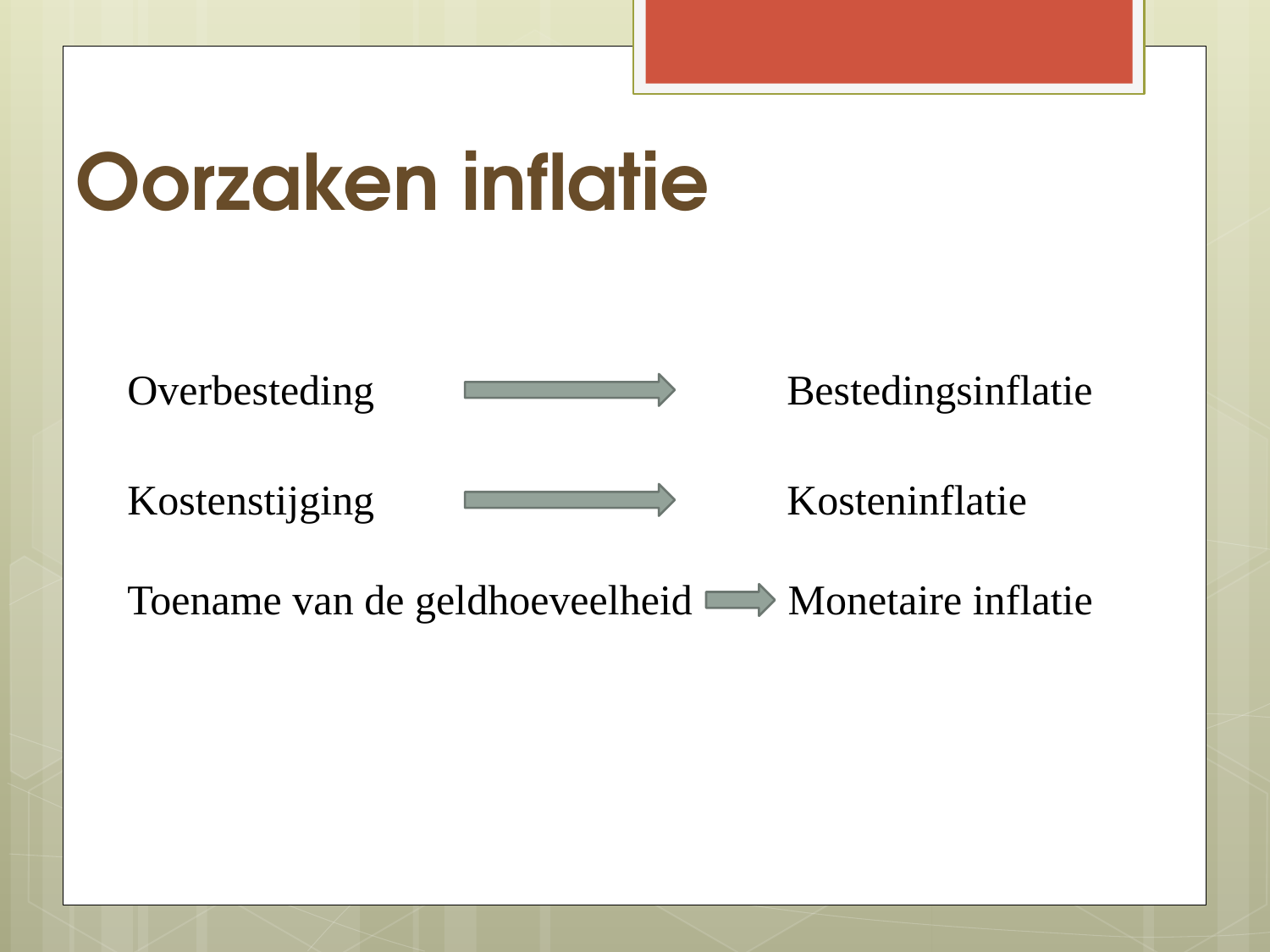

Oorzaken inflatie
Overbesteding                                       Bestedingsinflatie

Kostenstijging                                       Kosteninflatie

Toename van de geldhoeveelheid         Monetaire inflatie